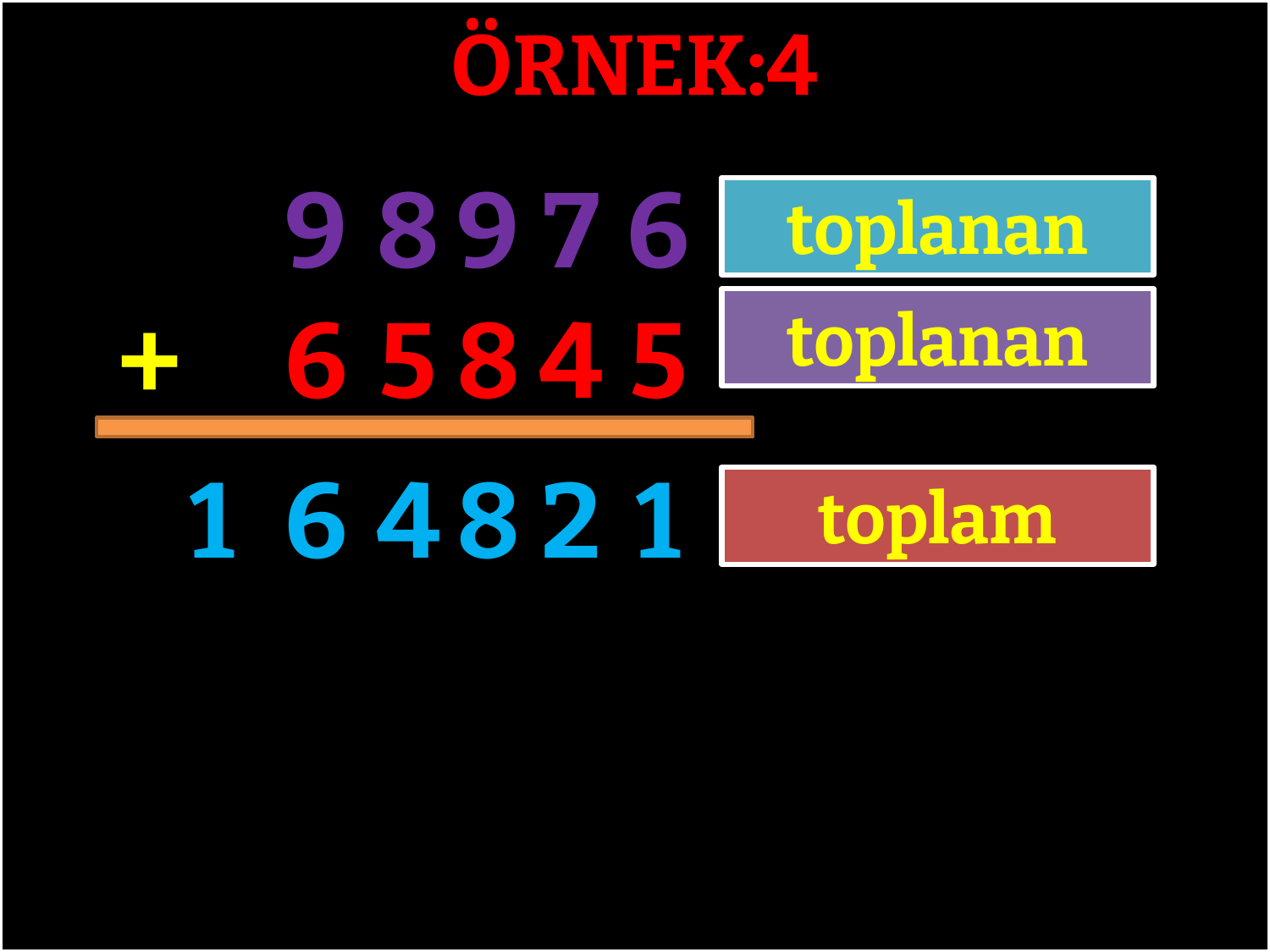

ÖRNEK:4
6
7
9
8
9
toplanan
+
5
4
8
5
6
toplanan
#

1
6
4
8
2
1
toplam